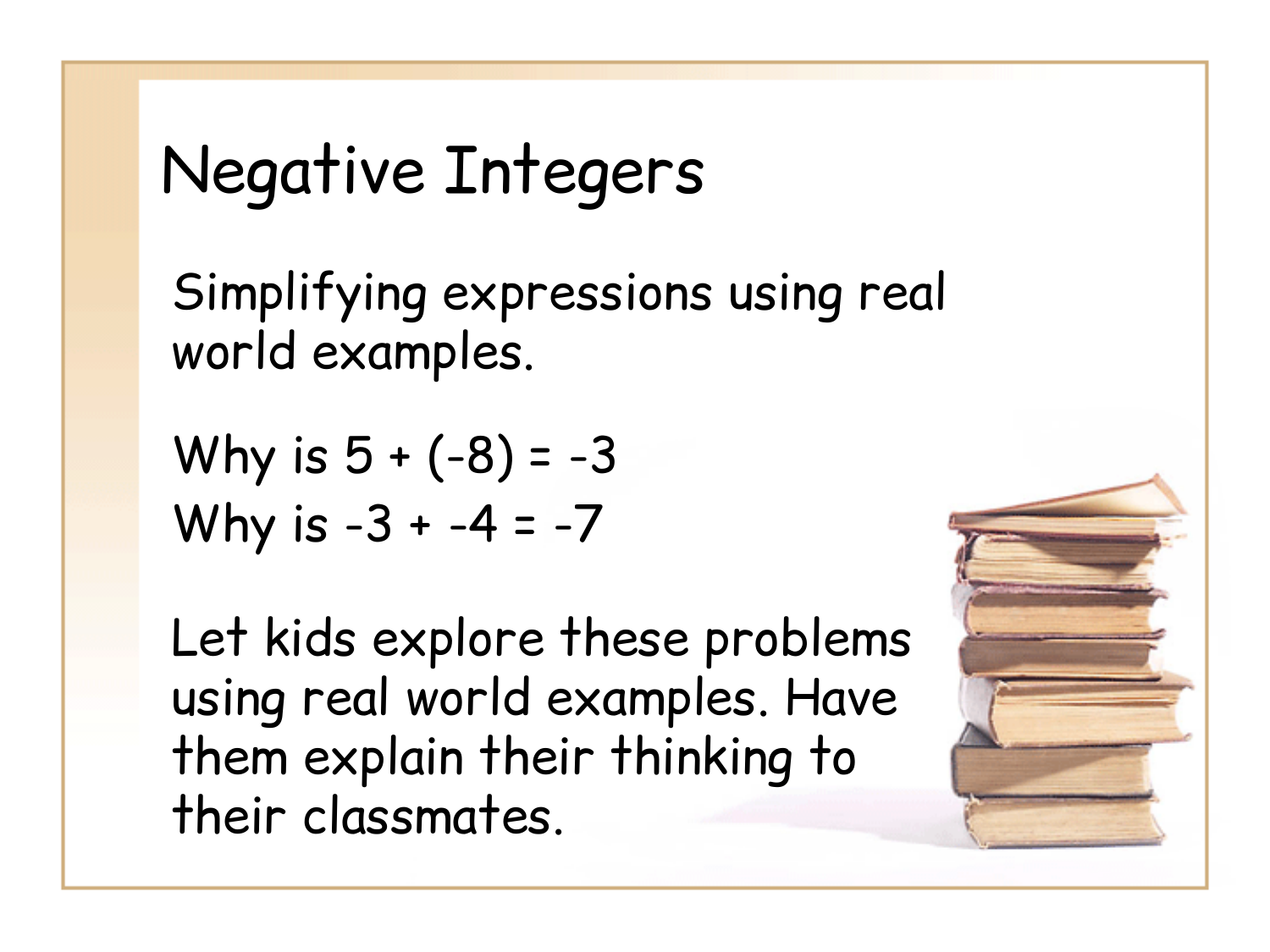

# Negative Integers
Simplifying expressions using real world examples.

Why is 5 + (-8) = -3
Why is -3 + -4 = -7

Let kids explore these problems using real world examples. Have them explain their thinking to their classmates.